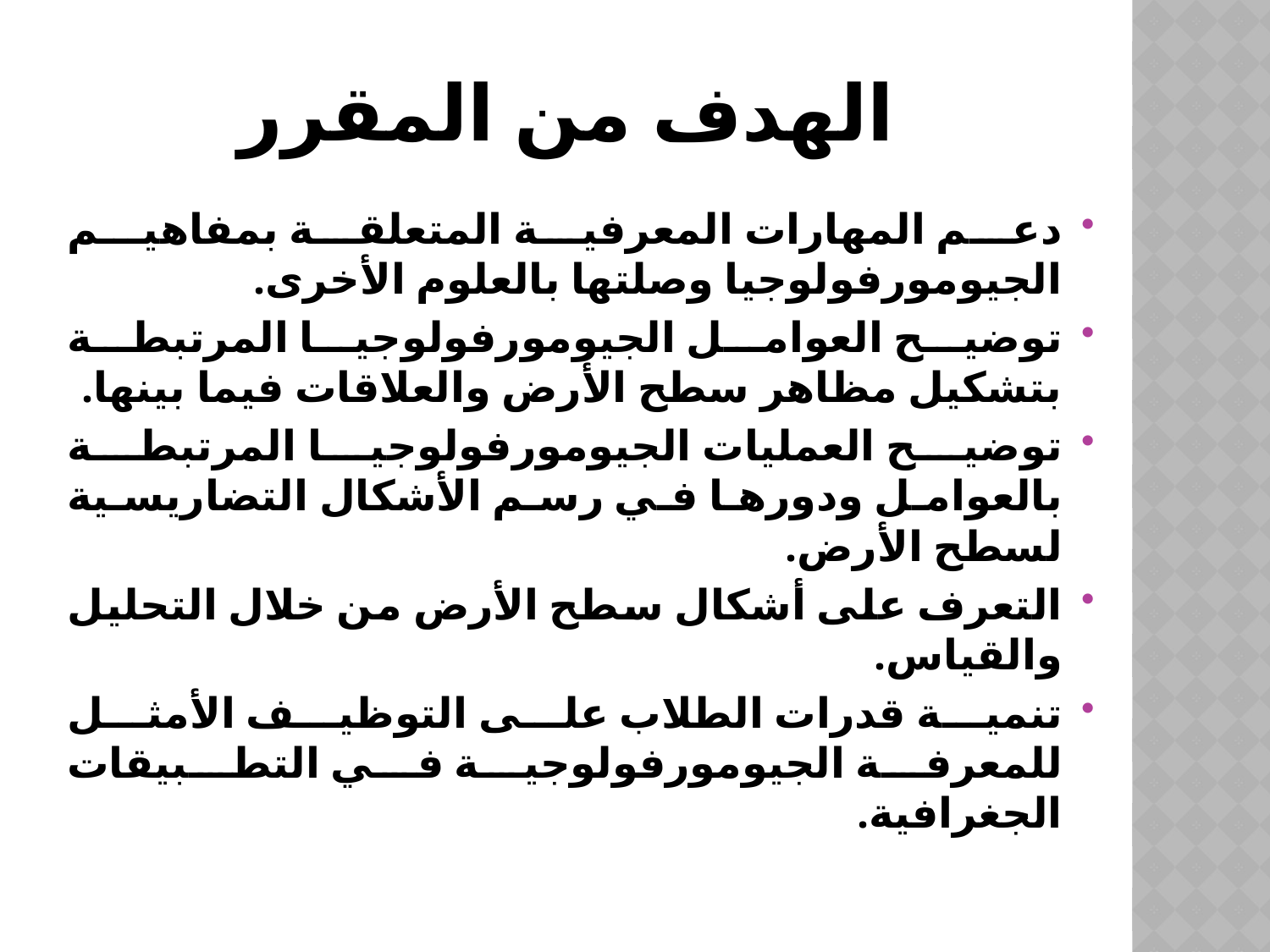

# الهدف من المقرر
دعم المهارات المعرفية المتعلقة بمفاهيم الجيومورفولوجيا وصلتها بالعلوم الأخرى.
توضيح العوامل الجيومورفولوجيا المرتبطة بتشكيل مظاهر سطح الأرض والعلاقات فيما بينها.
توضيح العمليات الجيومورفولوجيا المرتبطة بالعوامل ودورها في رسم الأشكال التضاريسية لسطح الأرض.
التعرف على أشكال سطح الأرض من خلال التحليل والقياس.
تنمية قدرات الطلاب على التوظيف الأمثل للمعرفة الجيومورفولوجية في التطبيقات الجغرافية.